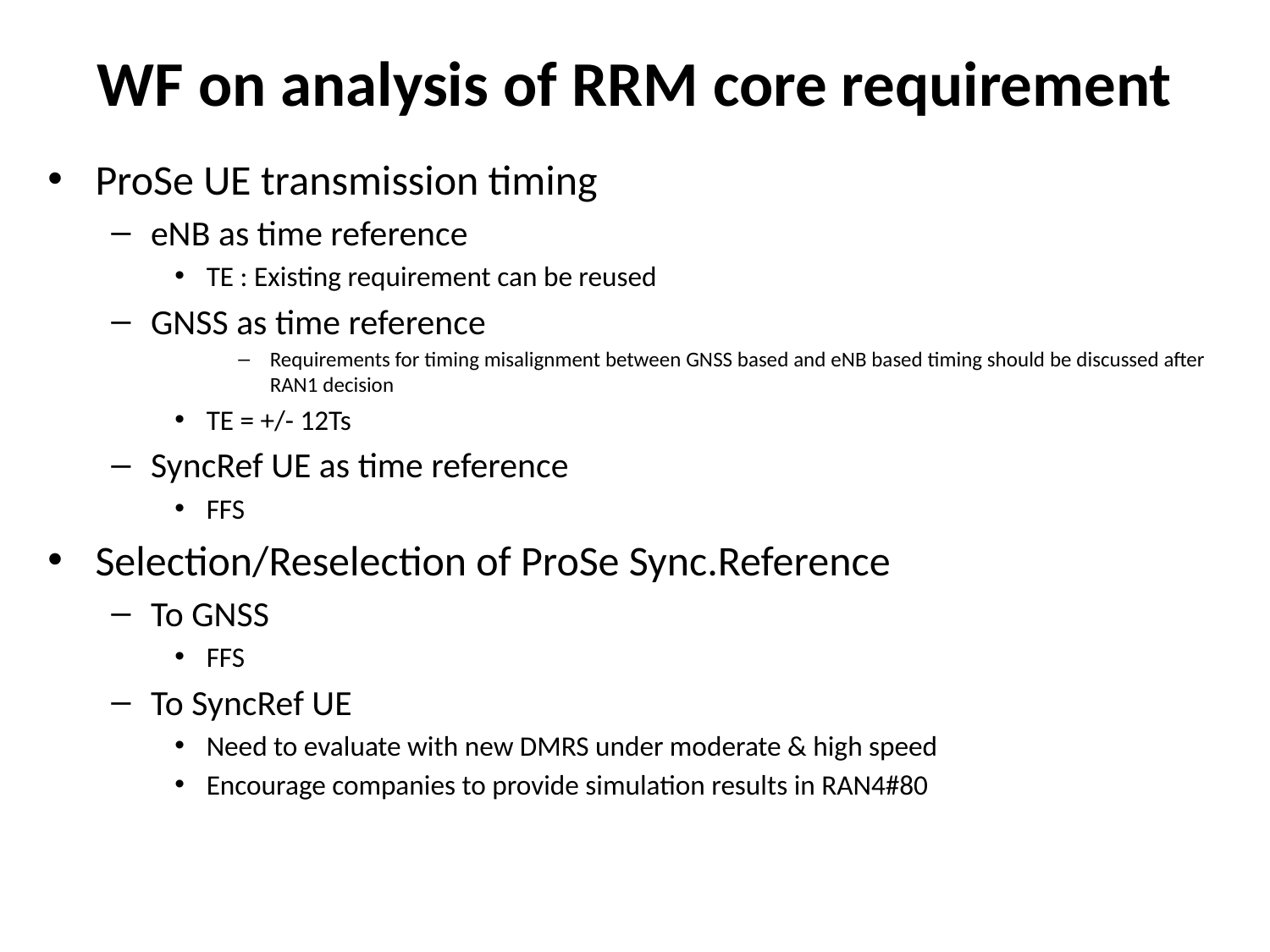

# WF on analysis of RRM core requirement
ProSe UE transmission timing
eNB as time reference
TE : Existing requirement can be reused
GNSS as time reference
Requirements for timing misalignment between GNSS based and eNB based timing should be discussed after RAN1 decision
TE = +/- 12Ts
SyncRef UE as time reference
FFS
Selection/Reselection of ProSe Sync.Reference
To GNSS
FFS
To SyncRef UE
Need to evaluate with new DMRS under moderate & high speed
Encourage companies to provide simulation results in RAN4#80